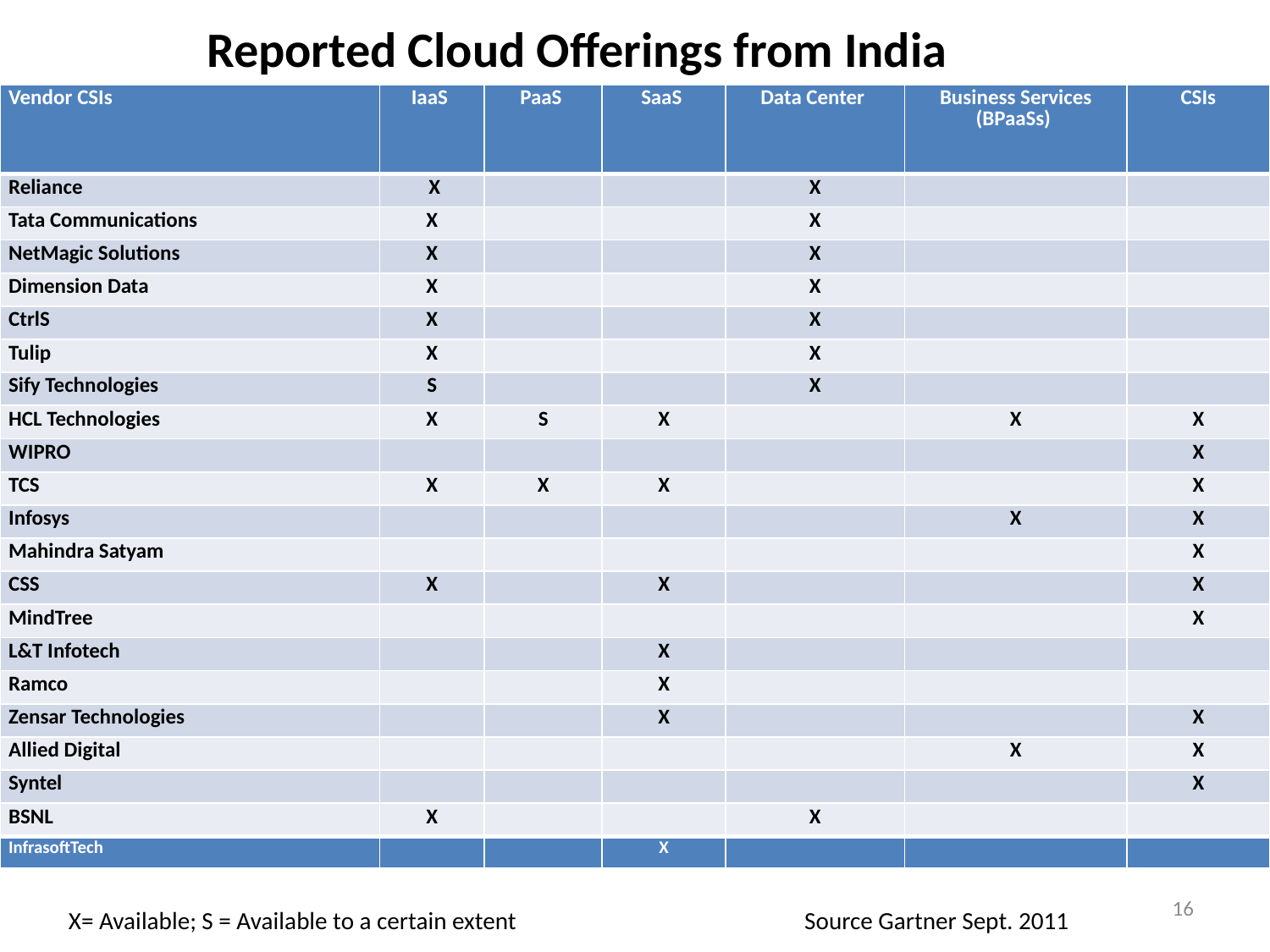

# Reported Cloud Offerings from India
| Vendor CSIs | IaaS | PaaS | SaaS | Data Center | Business Services (BPaaSs) | CSIs |
| --- | --- | --- | --- | --- | --- | --- |
| Reliance | X |  |  | X |  |  |
| Tata Communications | X |  |  | X |  |  |
| NetMagic Solutions | X |  |  | X |  |  |
| Dimension Data | X |  |  | X |  |  |
| CtrlS | X |  |  | X |  |  |
| Tulip | X |  |  | X |  |  |
| Sify Technologies | S |  |  | X |  |  |
| HCL Technologies | X | S | X |  | X | X |
| WIPRO |  |  |  |  |  | X |
| TCS | X | X | X |  |  | X |
| Infosys |  |  |  |  | X | X |
| Mahindra Satyam |  |  |  |  |  | X |
| CSS | X |  | X |  |  | X |
| MindTree |  |  |  |  |  | X |
| L&T Infotech |  |  | X |  |  |  |
| Ramco |  |  | X |  |  |  |
| Zensar Technologies |  |  | X |  |  | X |
| Allied Digital |  |  |  |  | X | X |
| Syntel |  |  |  |  |  | X |
| BSNL | X |  |  | X |  |  |
| InfrasoftTech |  |  | X |  |  |  |
16
X= Available; S = Available to a certain extent
Source Gartner Sept. 2011